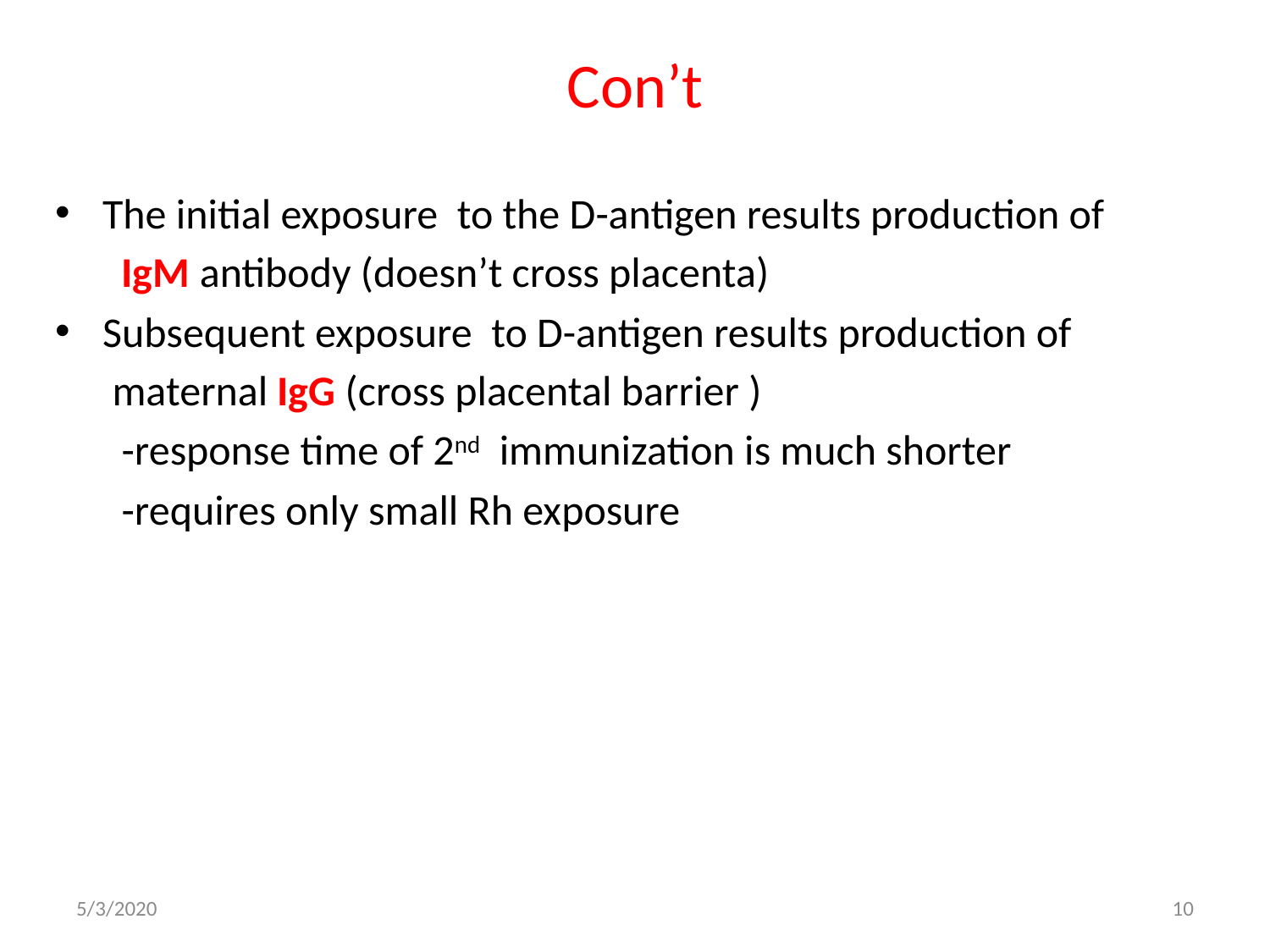

# Con’t
The initial exposure  to the D-antigen results production of
       IgM antibody (doesn’t cross placenta)
Subsequent exposure  to D-antigen results production of
      maternal IgG (cross placental barrier )
       -response time of 2nd  immunization is much shorter
       -requires only small Rh exposure
5/3/2020
10